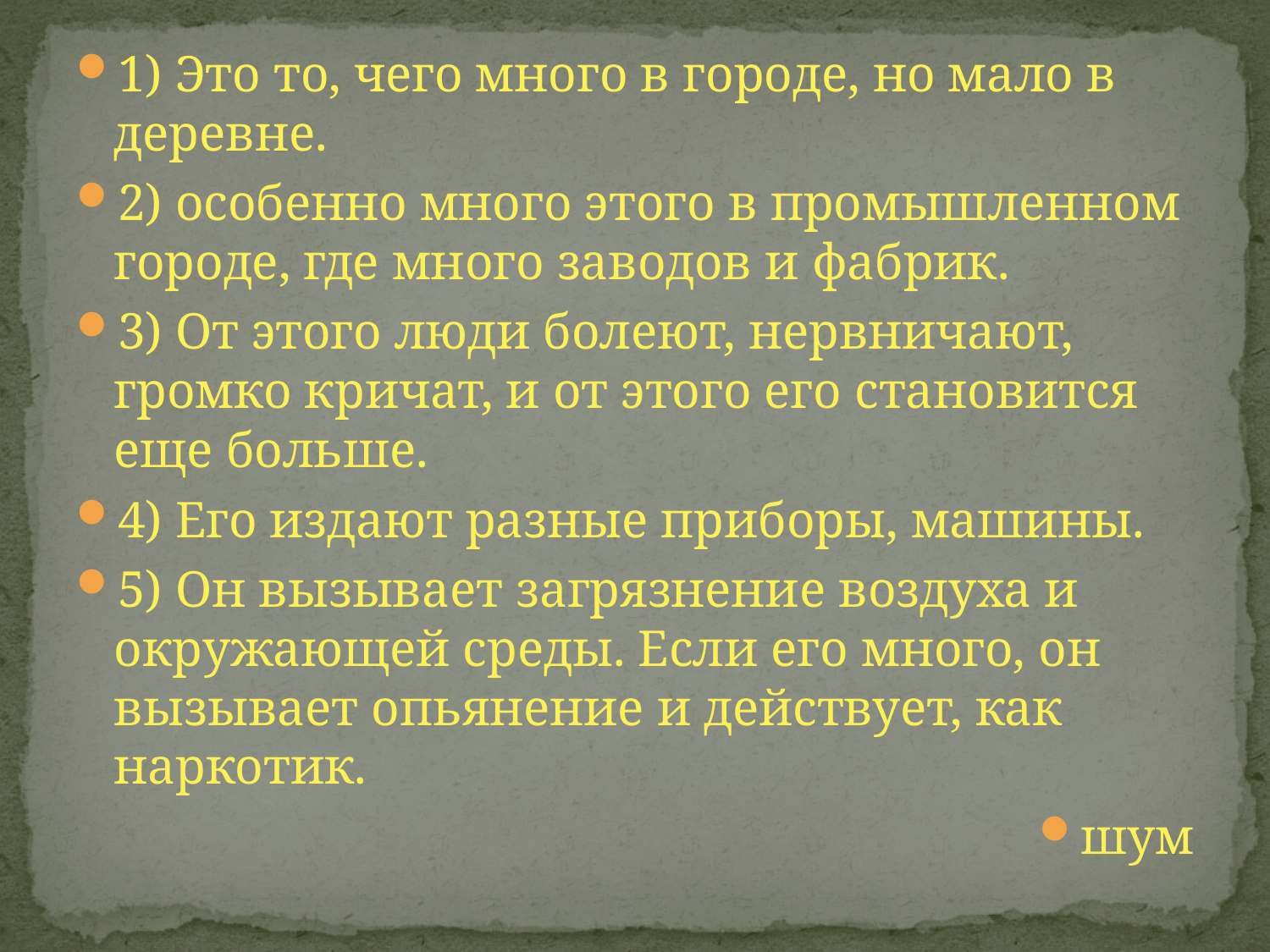

1) Это то, чего много в городе, но мало в деревне.
2) особенно много этого в промышленном городе, где много заводов и фабрик.
3) От этого люди болеют, нервничают, громко кричат, и от этого его становится еще больше.
4) Его издают разные приборы, машины.
5) Он вызывает загрязнение воздуха и окружающей среды. Если его много, он вызывает опьянение и действует, как наркотик.
шум
#